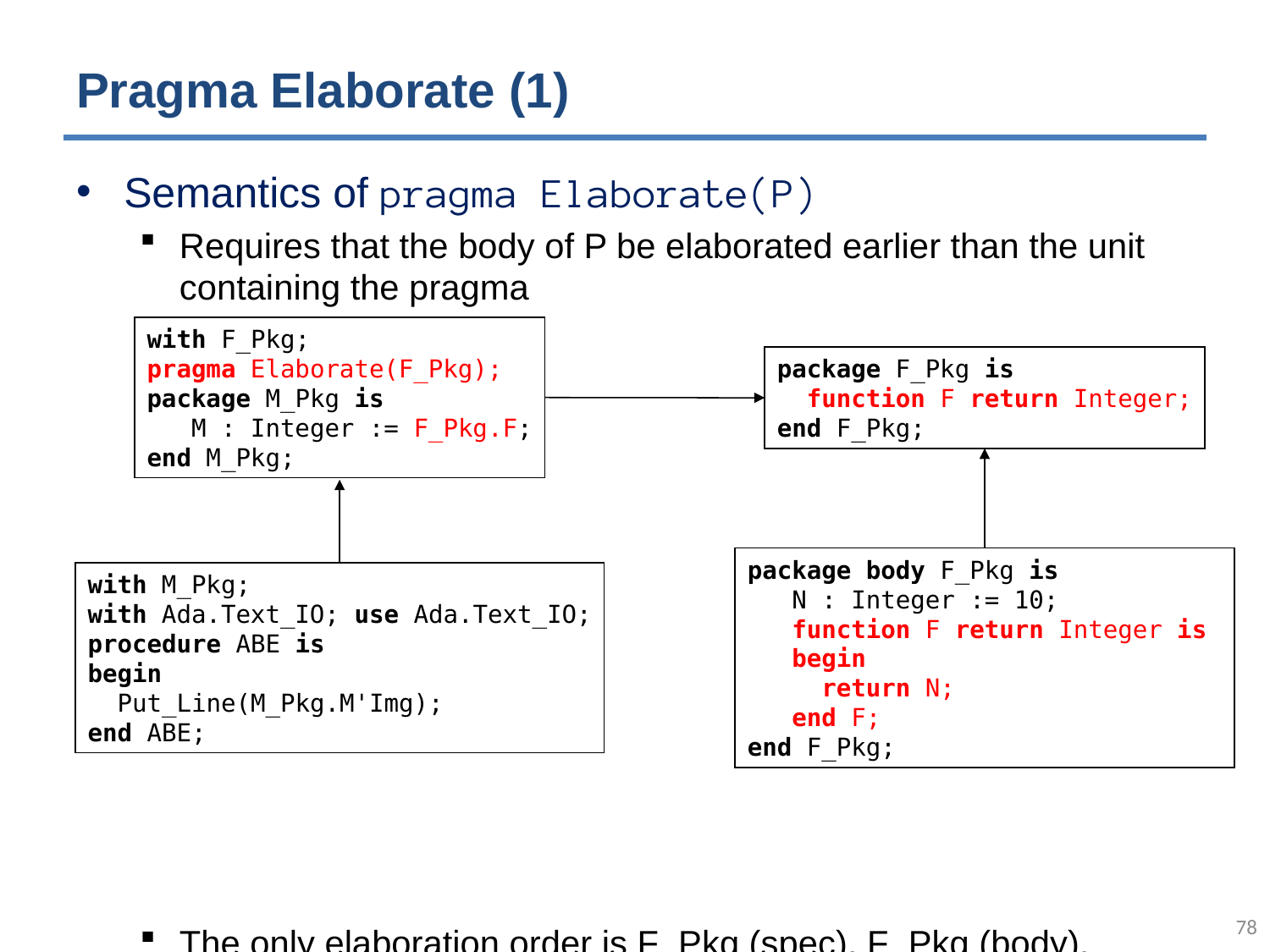

# Pragma Elaborate (1)
Semantics of pragma Elaborate(P)
Requires that the body of P be elaborated earlier than the unit containing the pragma

The only elaboration order is F_Pkg (spec), F_Pkg (body), M_Pkg
Pragma Elaborate works here but in general is not sufficient

with F_Pkg;
pragma Elaborate(F_Pkg);
package M_Pkg is
   M : Integer := F_Pkg.F;
end M_Pkg;
package F_Pkg is
  function F return Integer;
end F_Pkg;
package body F_Pkg is
   N : Integer := 10;
   function F return Integer is
   begin
     return N;
   end F;
end F_Pkg;
with M_Pkg;
with Ada.Text_IO; use Ada.Text_IO;
procedure ABE is
begin
  Put_Line(M_Pkg.M'Img);
end ABE;
78